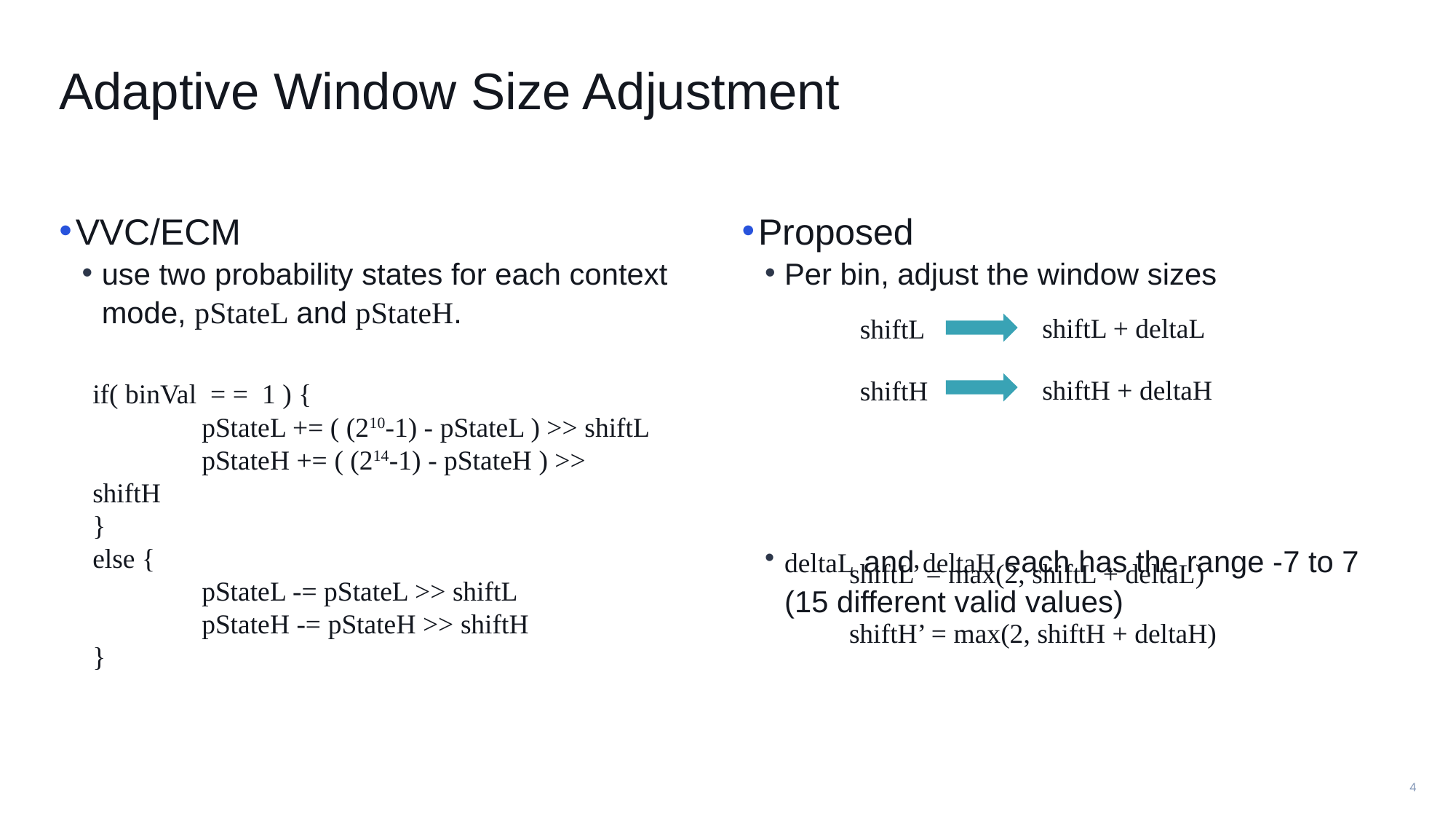

# Adaptive Window Size Adjustment

VVC/ECM
use two probability states for each context mode, pStateL and pStateH.
Proposed
Per bin, adjust the window sizes

deltaL and deltaH each has the range -7 to 7 (15 different valid values)

shiftL + deltaL
shiftL

shiftH + deltaH

shiftH
if( binVal  = =  1 ) {
	pStateL += ( (210-1) - pStateL ) >> shiftL
	pStateH += ( (214-1) - pStateH ) >> shiftH
}
else {
	pStateL -= pStateL >> shiftL
	pStateH -= pStateH >> shiftH
}
shiftL’ = max(2, shiftL + deltaL)
shiftH’ = max(2, shiftH + deltaH)